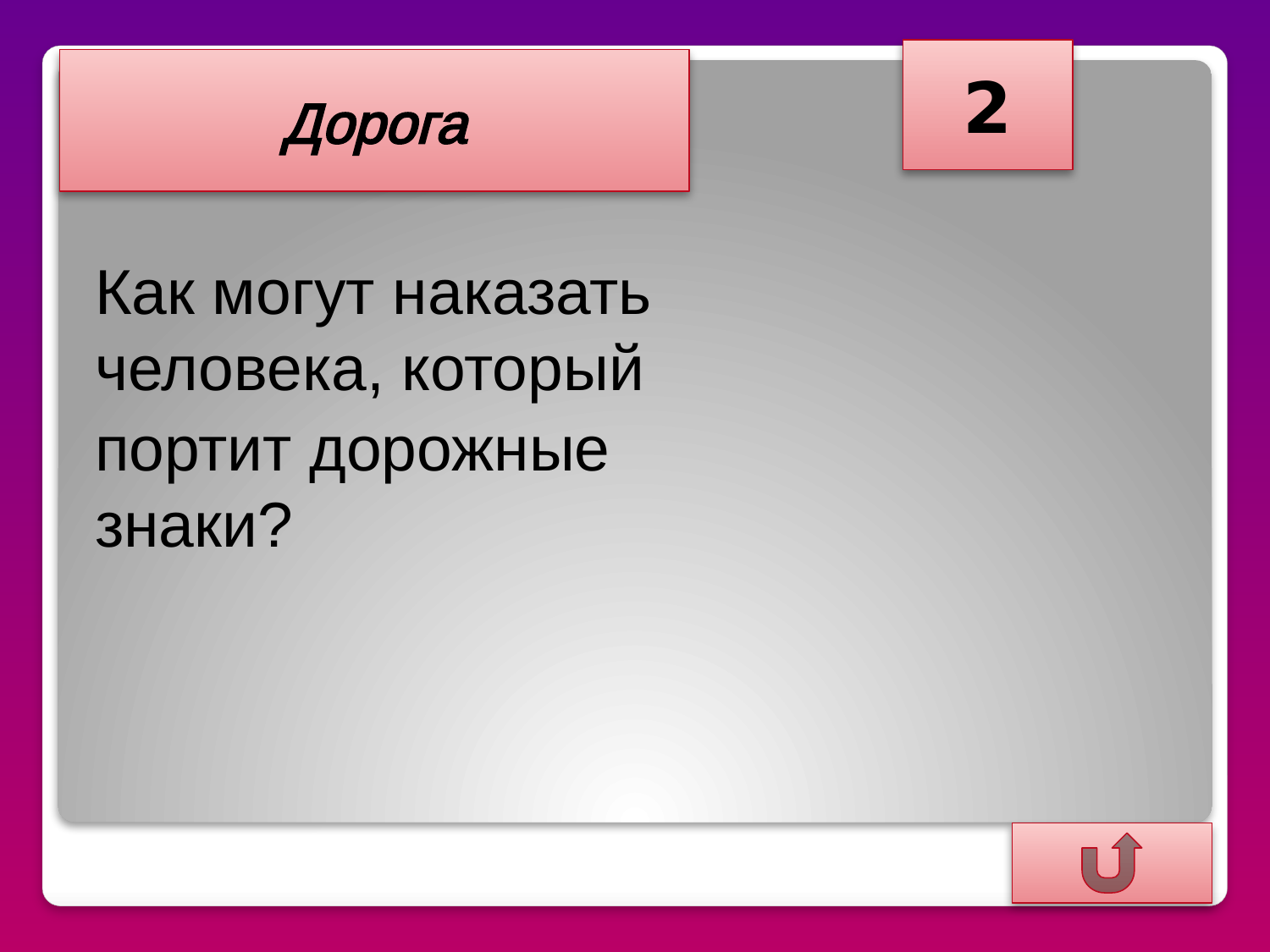

2
Дорога
Как могут наказать человека, который
портит дорожные знаки?